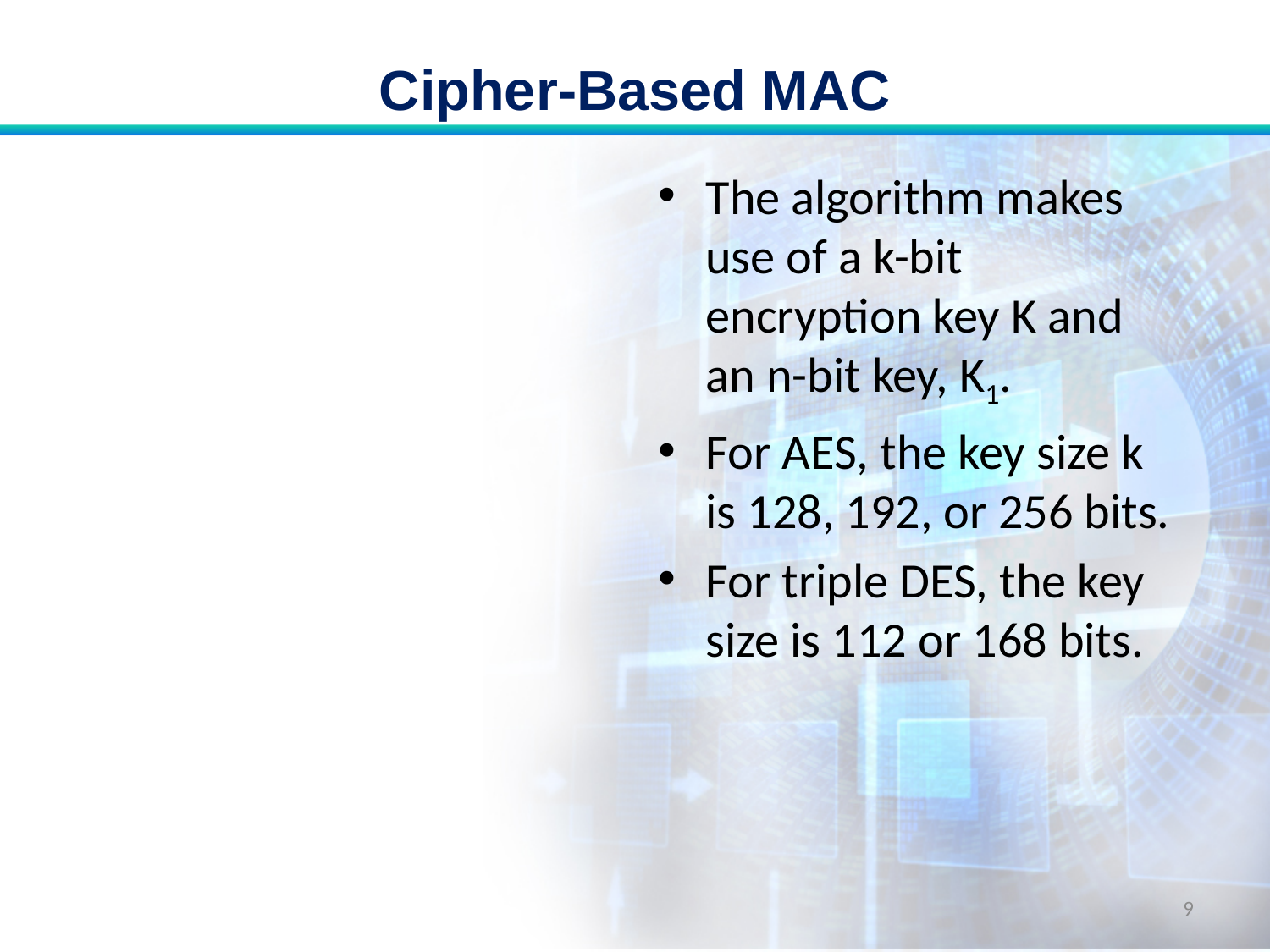

# Cipher-Based MAC
The algorithm makes use of a k-bit encryption key K and an n-bit key, K1.
For AES, the key size k is 128, 192, or 256 bits.
For triple DES, the key size is 112 or 168 bits.
9